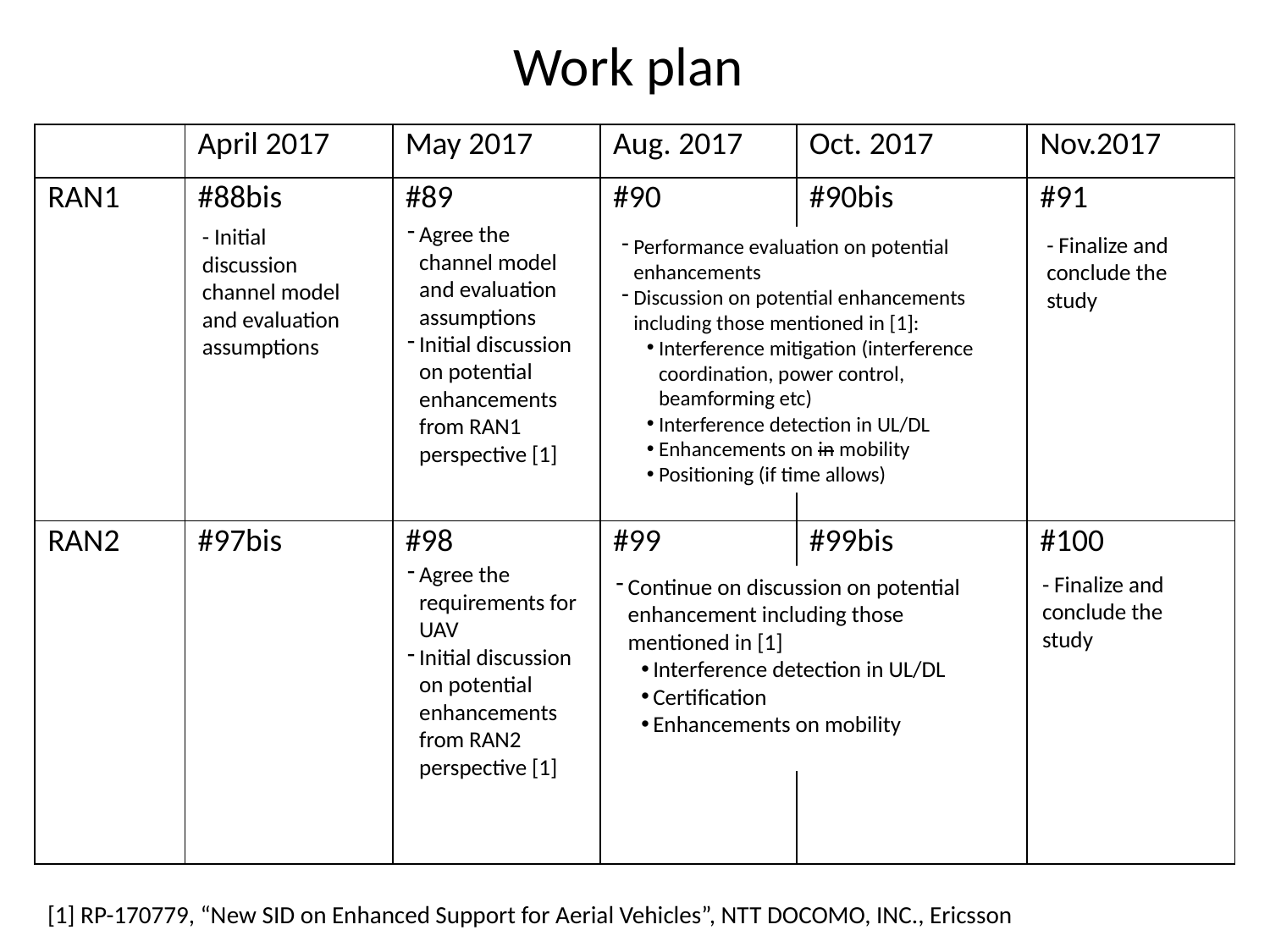

# Work plan
|  | April 2017 | May 2017 | Aug. 2017 | Oct. 2017 | Nov.2017 |
| --- | --- | --- | --- | --- | --- |
| RAN1 | #88bis | #89 | #90 | #90bis | #91 |
| RAN2 | #97bis | #98 | #99 | #99bis | #100 |
Agree the channel model and evaluation assumptions
Initial discussion on potential enhancements from RAN1 perspective [1]
- Initial discussion channel model and evaluation assumptions
- Finalize and conclude the study
Performance evaluation on potential enhancements
Discussion on potential enhancements including those mentioned in [1]:
Interference mitigation (interference coordination, power control, beamforming etc)
Interference detection in UL/DL
Enhancements on in mobility
Positioning (if time allows)
Agree the requirements for UAV
Initial discussion on potential enhancements from RAN2 perspective [1]

- Finalize and conclude the study
Continue on discussion on potential enhancement including those mentioned in [1]
Interference detection in UL/DL
Certification
Enhancements on mobility

[1] RP-170779, “New SID on Enhanced Support for Aerial Vehicles”, NTT DOCOMO, INC., Ericsson